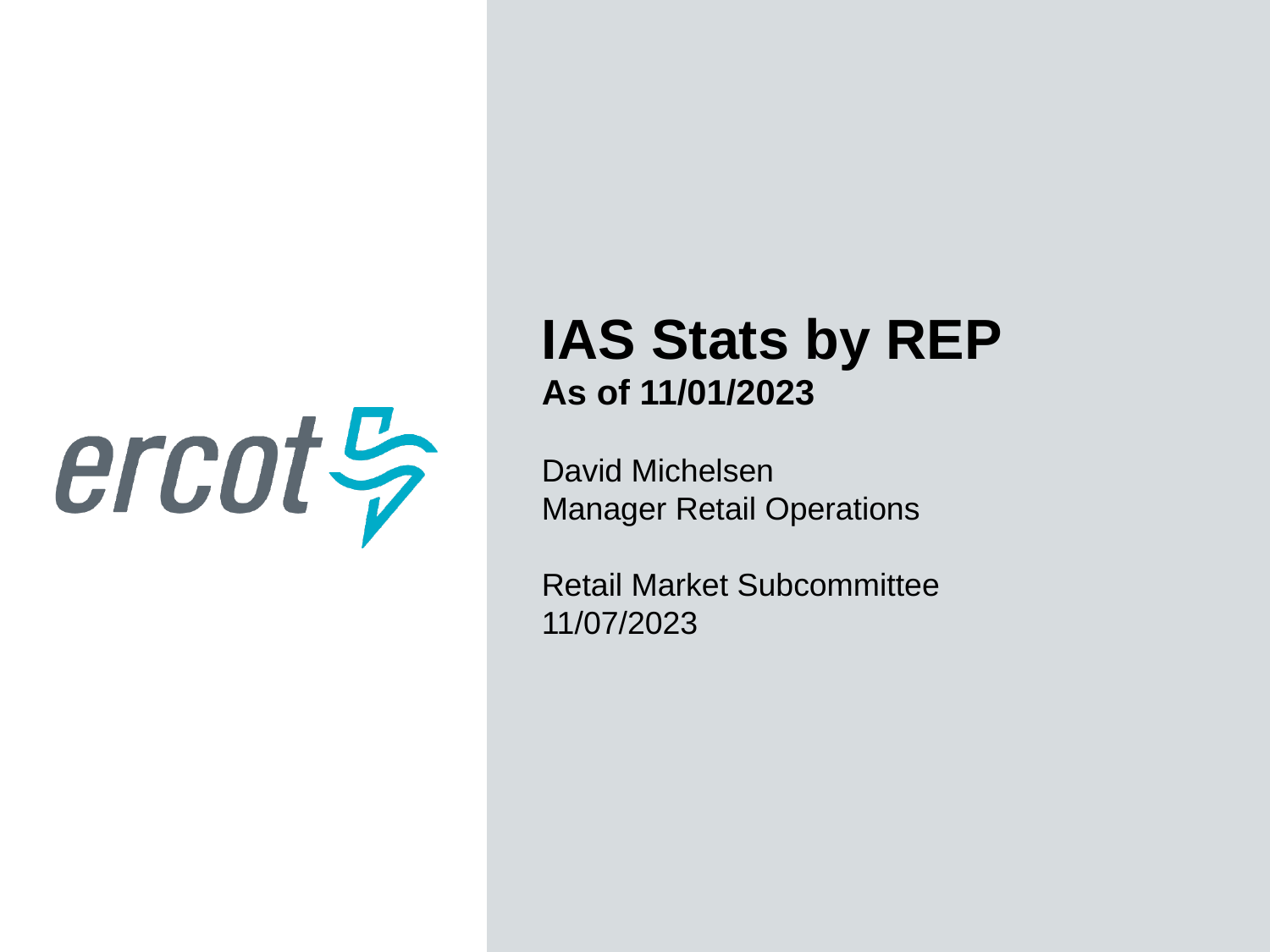

IAS Stats by REP
As of 11/01/2023

David Michelsen
Manager Retail Operations

Retail Market Subcommittee
11/07/2023